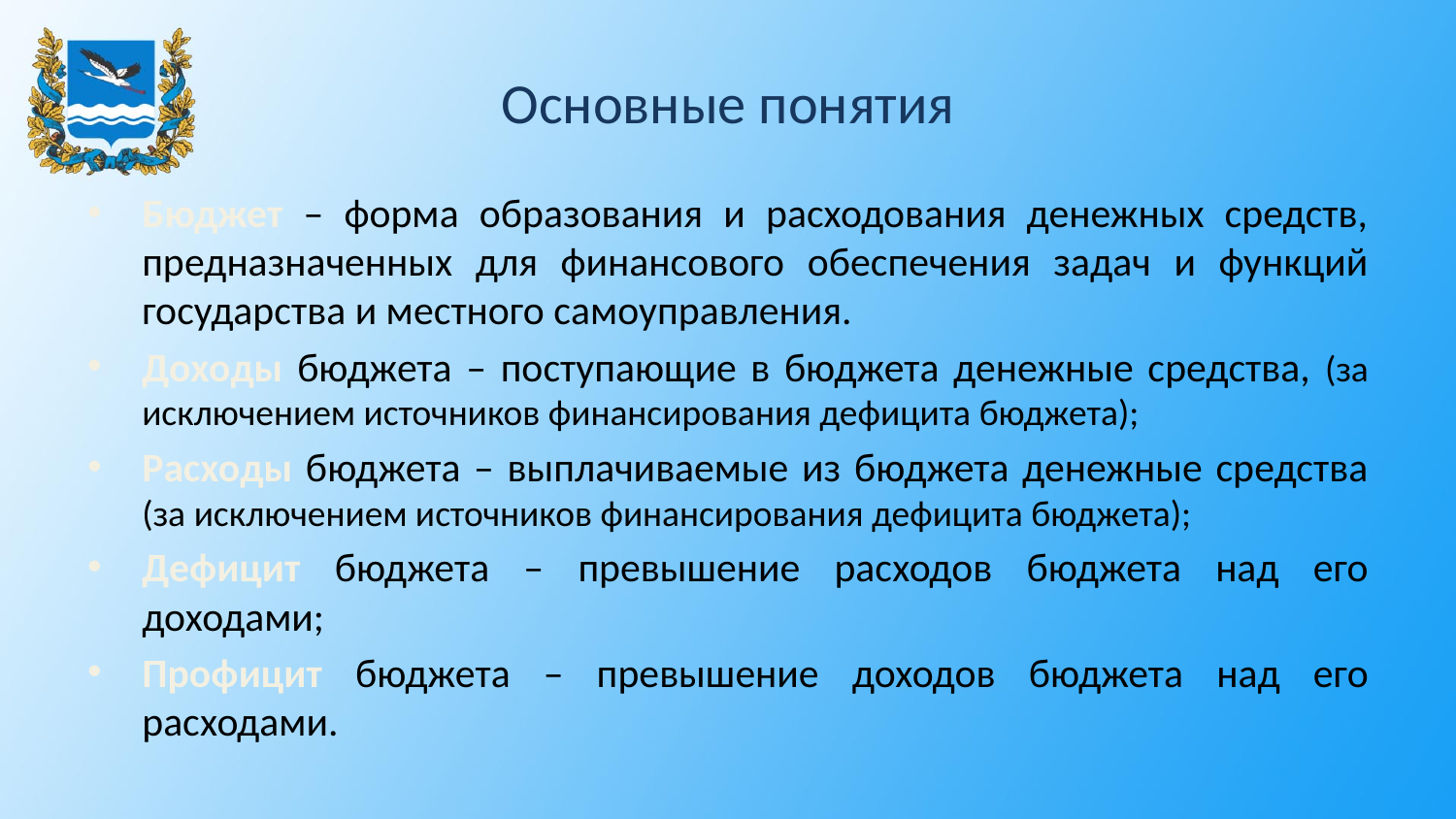

# Основные понятия
Бюджет – форма образования и расходования денежных средств, предназначенных для финансового обеспечения задач и функций государства и местного самоуправления.
Доходы бюджета – поступающие в бюджета денежные средства, (за исключением источников финансирования дефицита бюджета);
Расходы бюджета – выплачиваемые из бюджета денежные средства (за исключением источников финансирования дефицита бюджета);
Дефицит бюджета – превышение расходов бюджета над его доходами;
Профицит бюджета – превышение доходов бюджета над его расходами.